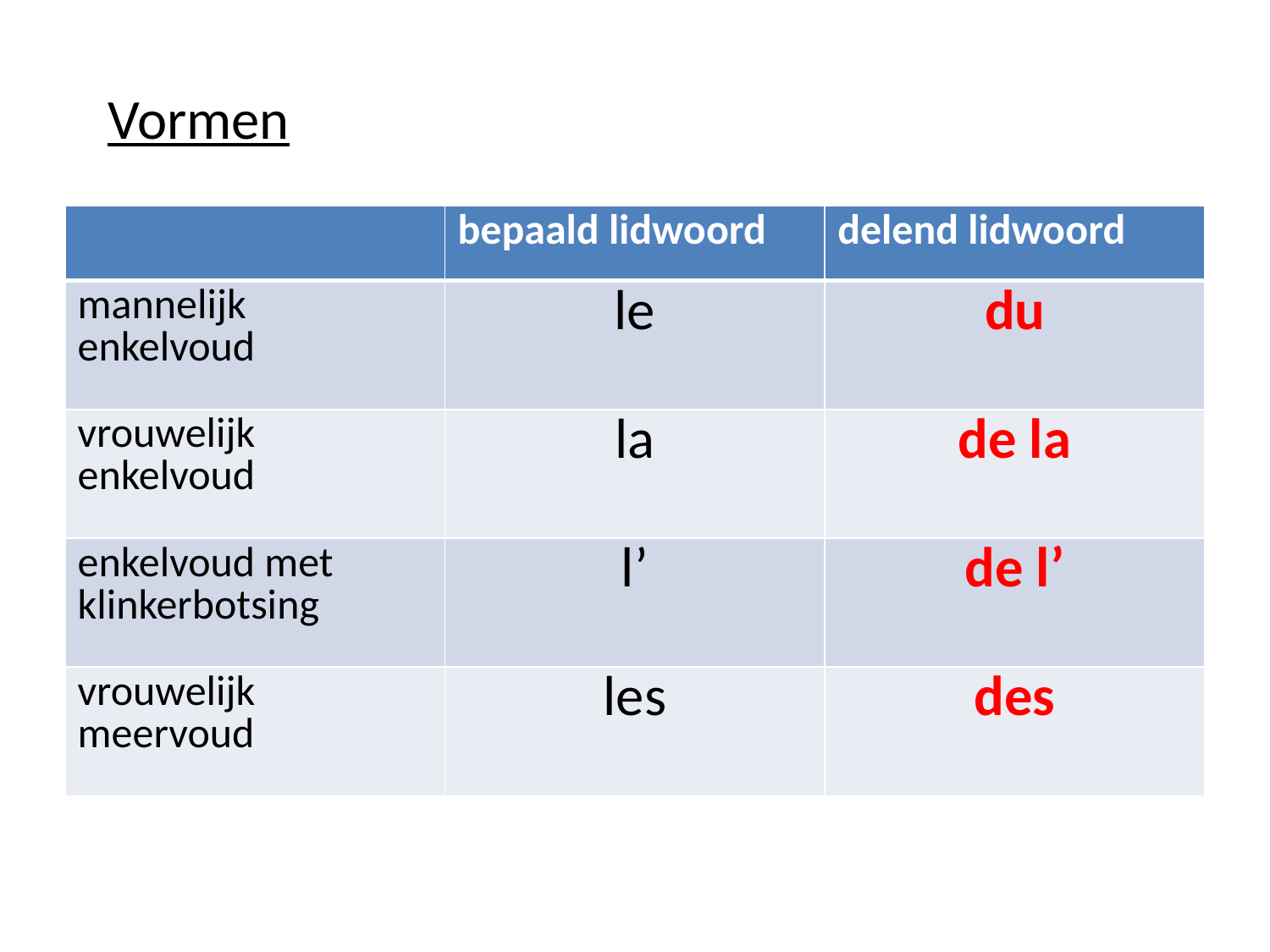

Vormen

|  | bepaald lidwoord | delend lidwoord |
| --- | --- | --- |
| mannelijk enkelvoud | le | du |
| vrouwelijk enkelvoud | la | de la |
| enkelvoud met klinkerbotsing | l’ | de l’ |
| vrouwelijk meervoud | les | des |